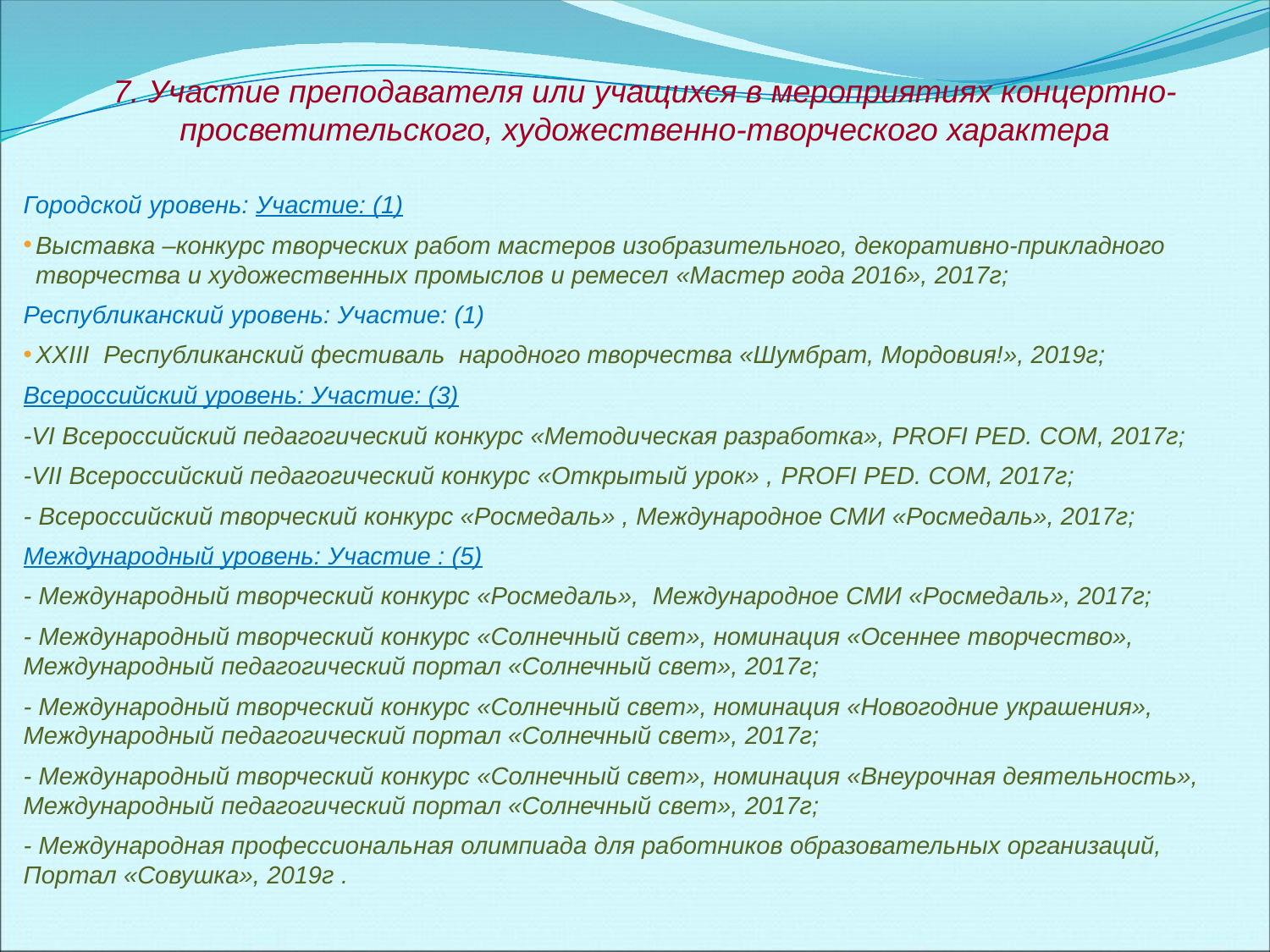

7. Участие преподавателя или учащихся в мероприятиях концертно-просветительского, художественно-творческого характера
Городской уровень: Участие: (1)
Выставка –конкурс творческих работ мастеров изобразительного, декоративно-прикладного творчества и художественных промыслов и ремесел «Мастер года 2016», 2017г;
Республиканский уровень: Участие: (1)
XXIII  Республиканский фестиваль  народного творчества «Шумбрат, Мордовия!», 2019г;
Всероссийский уровень: Участие: (3)
-VI Всероссийский педагогический конкурс «Методическая разработка», PROFI PED. COM, 2017г;
-VII Всероссийский педагогический конкурс «Открытый урок» , PROFI PED. COM, 2017г;
- Всероссийский творческий конкурс «Росмедаль» , Международное СМИ «Росмедаль», 2017г;
Международный уровень: Участие : (5)
- Международный творческий конкурс «Росмедаль»,  Международное СМИ «Росмедаль», 2017г;
- Международный творческий конкурс «Солнечный свет», номинация «Осеннее творчество», Международный педагогический портал «Солнечный свет», 2017г;
- Международный творческий конкурс «Солнечный свет», номинация «Новогодние украшения», Международный педагогический портал «Солнечный свет», 2017г;
- Международный творческий конкурс «Солнечный свет», номинация «Внеурочная деятельность», Международный педагогический портал «Солнечный свет», 2017г;
- Международная профессиональная олимпиада для работников образовательных организаций, Портал «Совушка», 2019г .